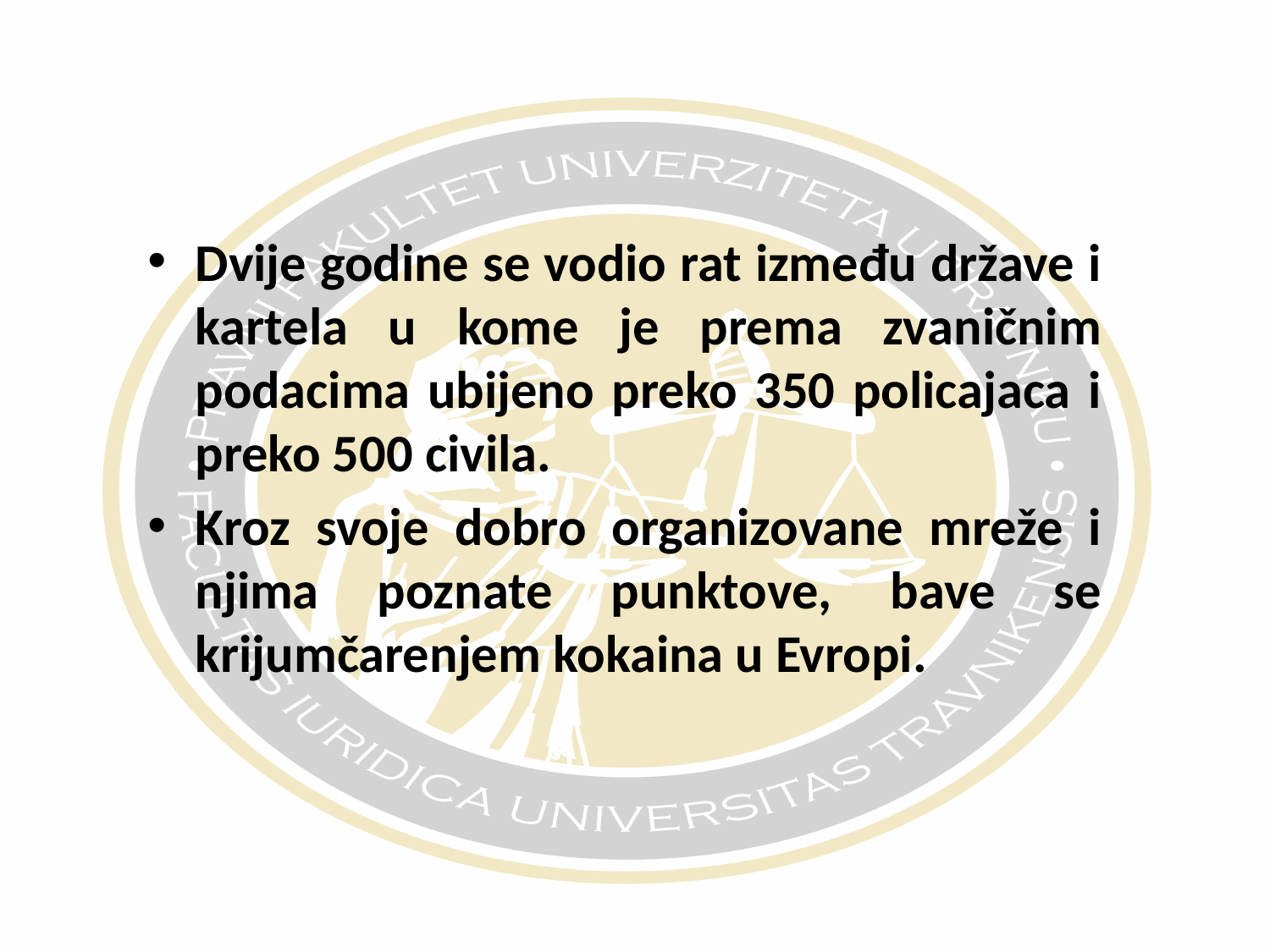

#
Dvije godine se vodio rat između države i kartela u kome je prema zvaničnim podacima ubijeno preko 350 policajaca i preko 500 civila.
Kroz svoje dobro organizovane mreže i njima poznate punktove, bave se krijumčarenjem kokaina u Evropi.